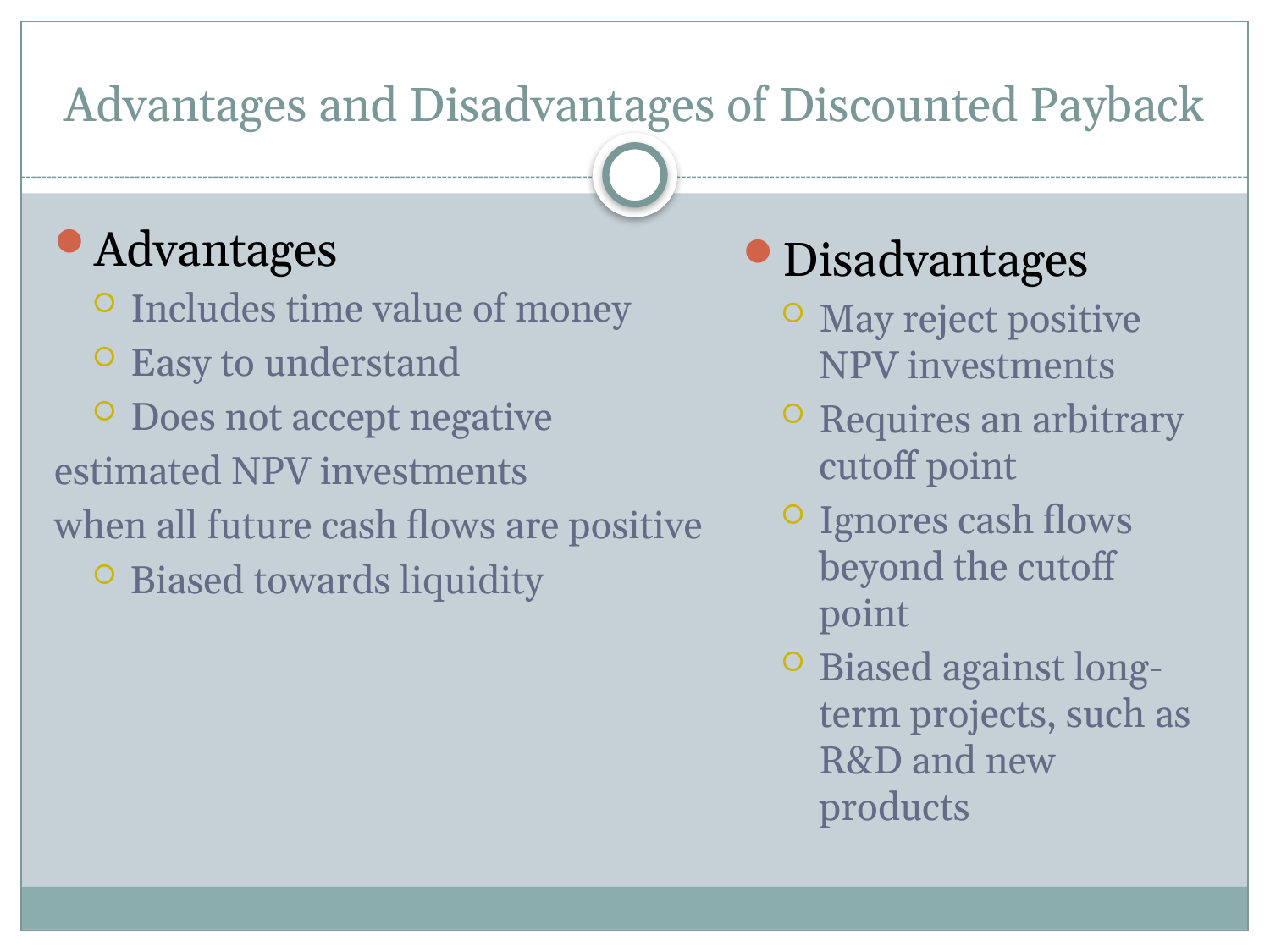

# Advantages and Disadvantages of Discounted Payback
Advantages
Includes time value of money
Easy to understand
Does not accept negative
 estimated NPV investments
 when all future cash flows are positive
Biased towards liquidity
Disadvantages
May reject positive NPV investments
Requires an arbitrary cutoff point
Ignores cash flows beyond the cutoff point
Biased against long-term projects, such as R&D and new products